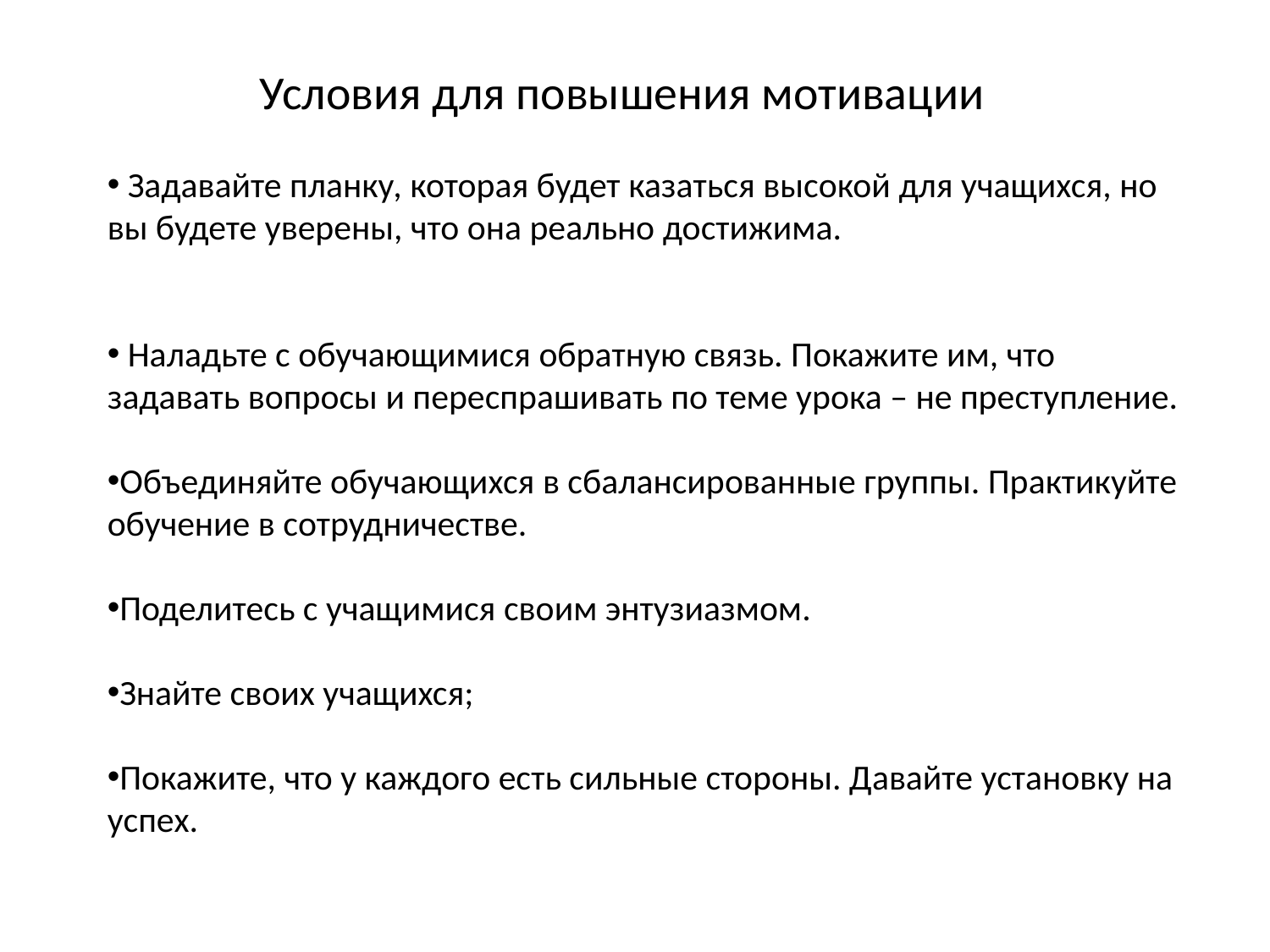

# Условия для повышения мотивации
 Задавайте планку, которая будет казаться высокой для учащихся, но вы будете уверены, что она реально достижима.

 Наладьте с обучающимися обратную связь. Покажите им, что задавать вопросы и переспрашивать по теме урока – не преступление.

Объединяйте обучающихся в сбалансированные группы. Практикуйте обучение в сотрудничестве.

Поделитесь с учащимися своим энтузиазмом.

Знайте своих учащихся;

Покажите, что у каждого есть сильные стороны. Давайте установку на успех.